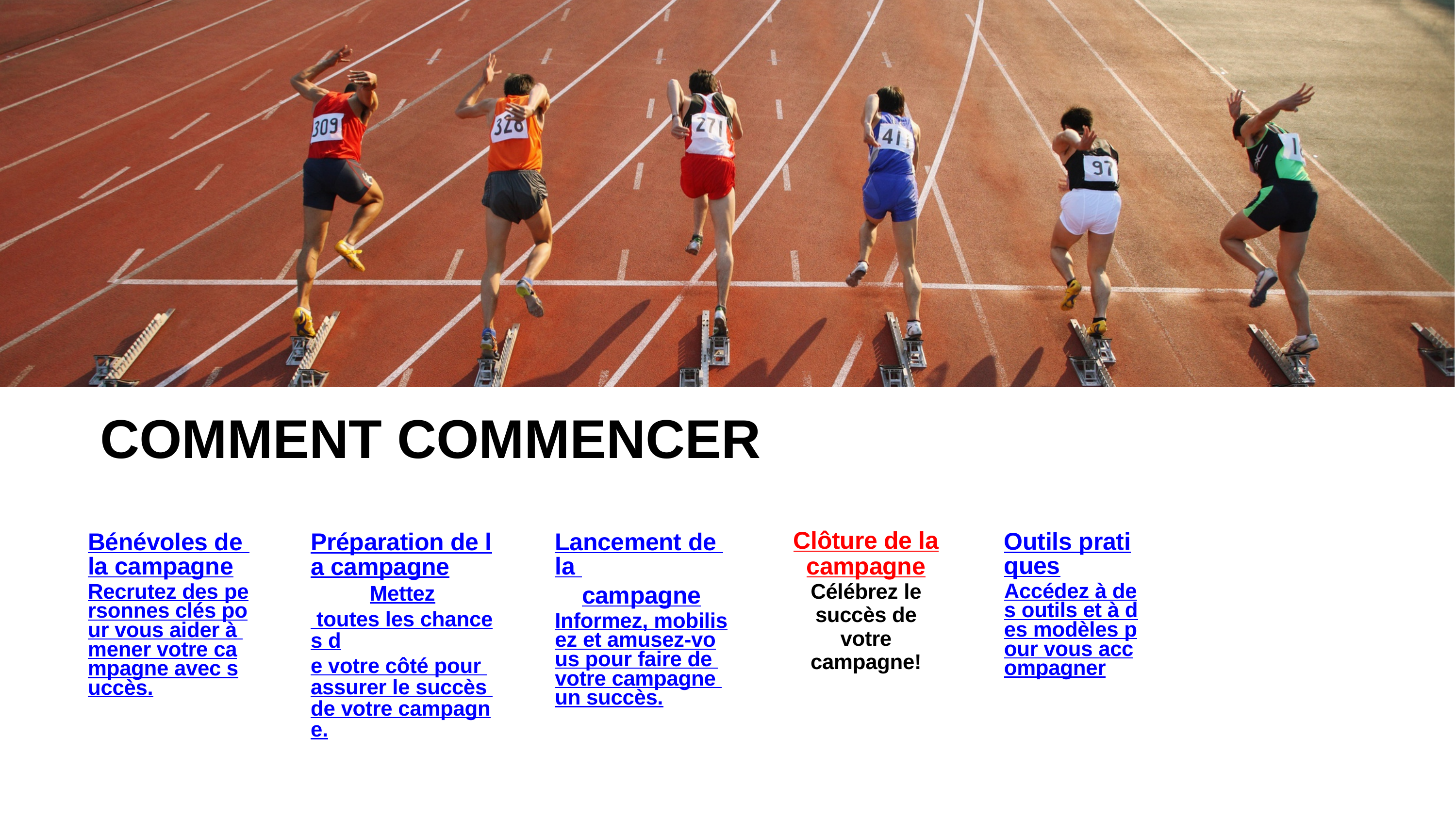

COMMENT COMMENCER
Outils pratiques
Accédez à des outils et à des modèles pour vous accompagner
Bénévoles de la campagne
Recrutez des personnes clés pour vous aider à mener votre campagne avec succès.
Préparation de la campagne
Mettez toutes les chances de votre côté pour assurer le succès de votre campagne.

Lancement de la campagne
Informez, mobilisez et amusez-vous pour faire de votre campagne un succès.
Clôture de la campagne
Célébrez le succès de votre campagne!